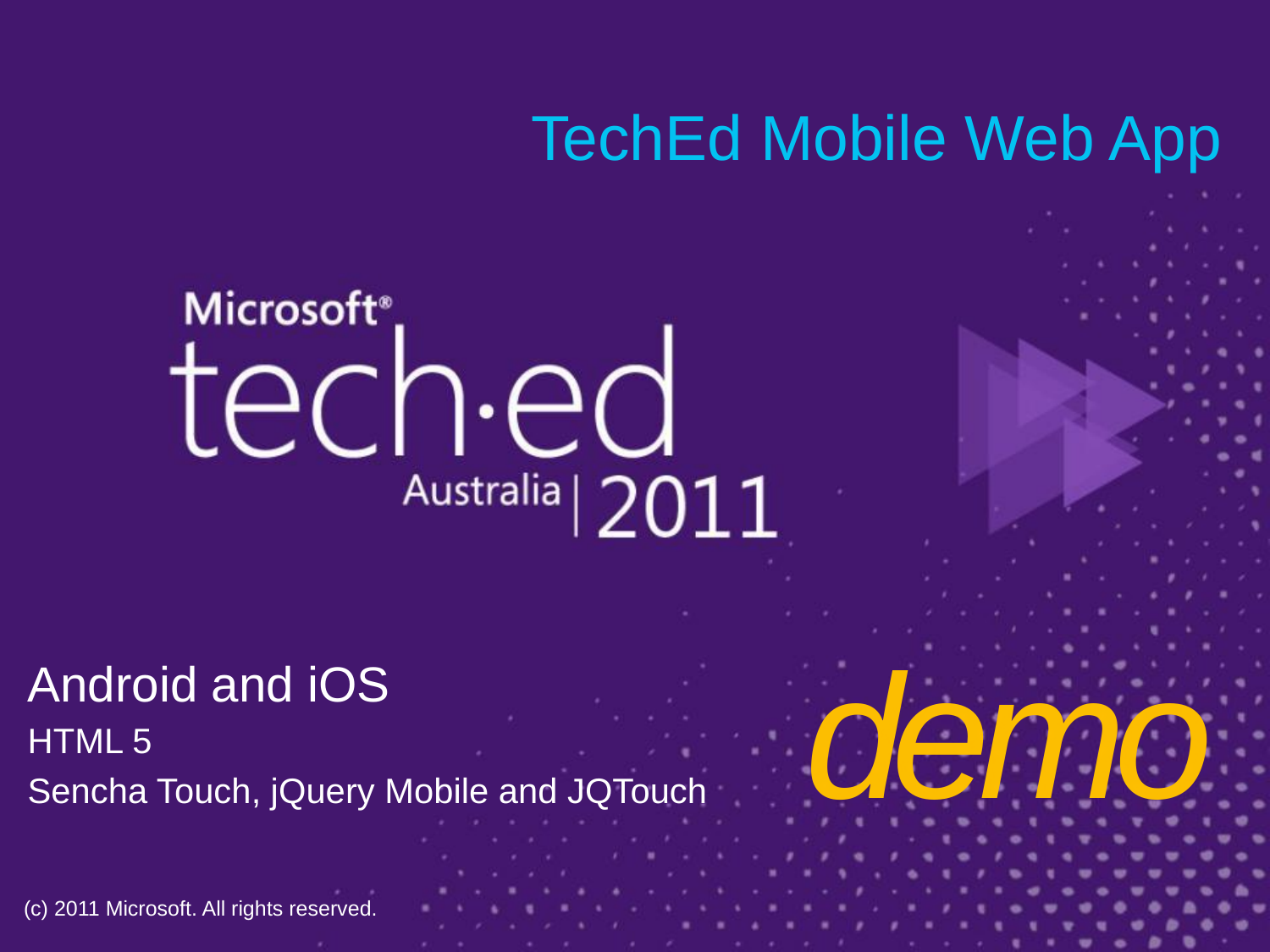

TechEd Mobile Web App
Android and iOS
HTML 5
Sencha Touch, jQuery Mobile and JQTouch

demo
(c) 2011 Microsoft. All rights reserved.